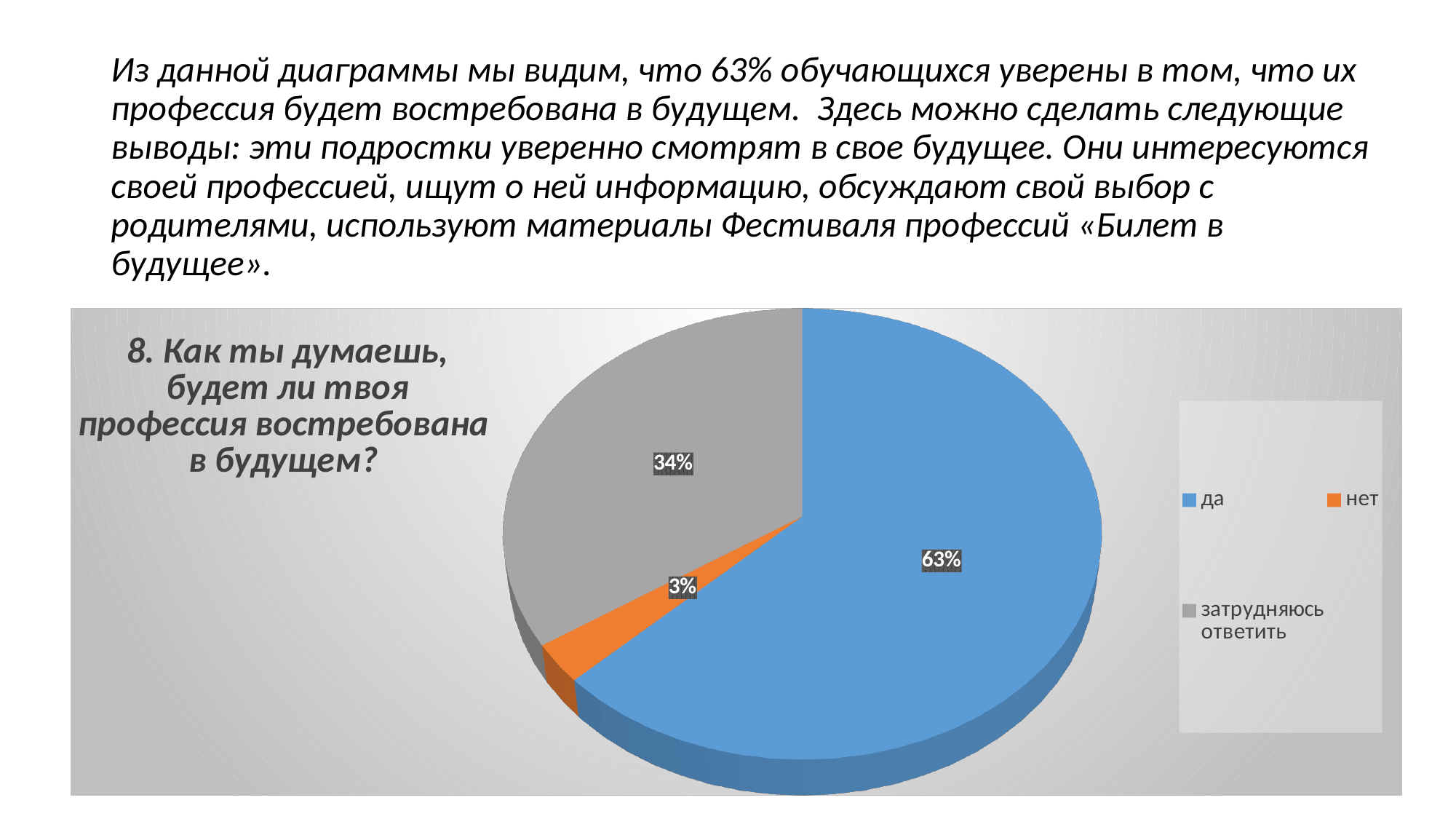

# Из данной диаграммы мы видим, что 63% обучающихся уверены в том, что их профессия будет востребована в будущем.  Здесь можно сделать следующие выводы: эти подростки уверенно смотрят в свое будущее. Они интересуются своей профессией, ищут о ней информацию, обсуждают свой выбор с родителями, используют материалы Фестиваля профессий «Билет в будущее».

[unsupported chart]